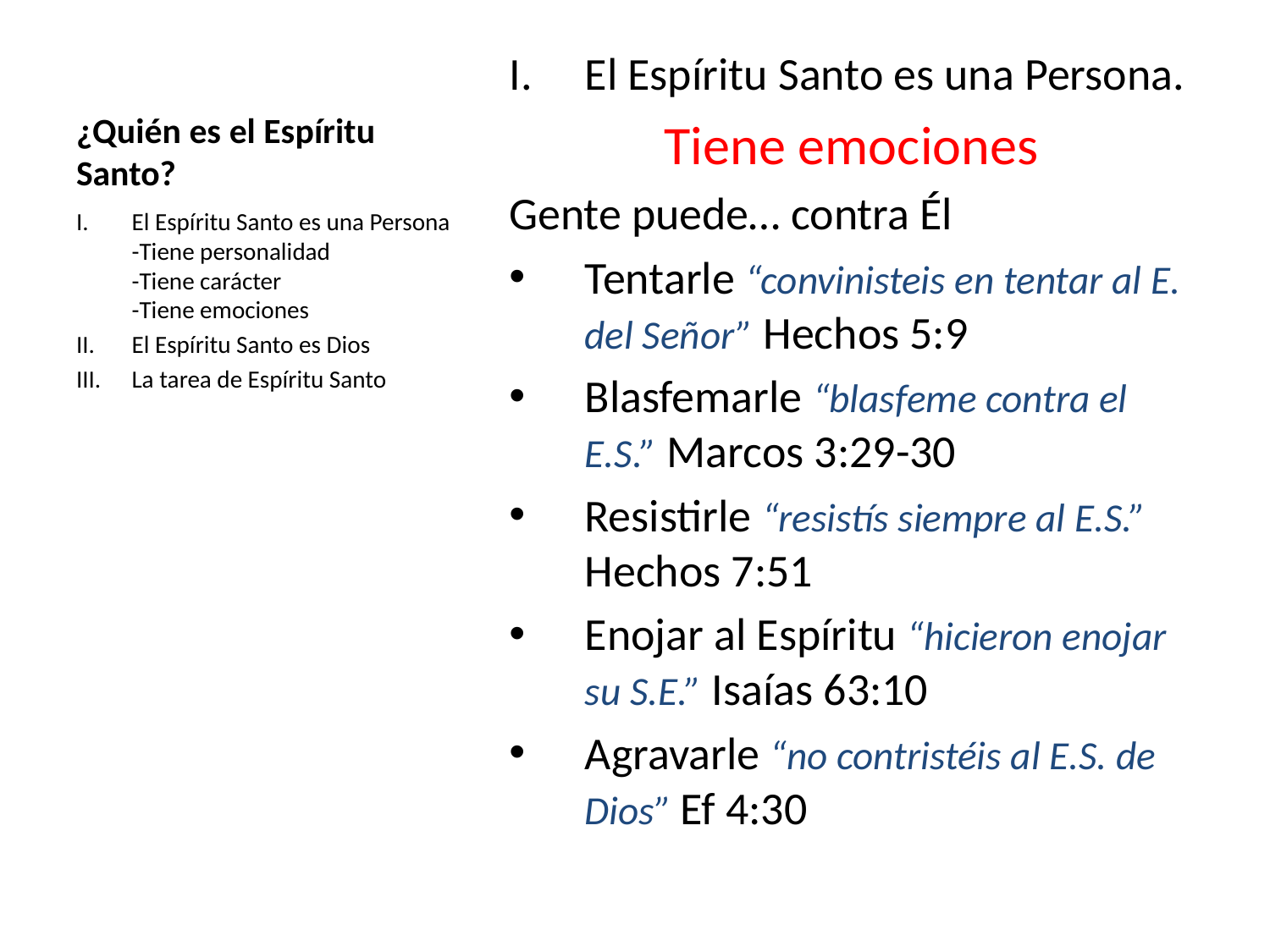

# ¿Quién es el Espíritu Santo?
El Espíritu Santo es una Persona.
Tiene emociones
Gente puede… contra Él
Tentarle “convinisteis en tentar al E. del Señor” Hechos 5:9
Blasfemarle “blasfeme contra el E.S.” Marcos 3:29-30
Resistirle “resistís siempre al E.S.”
Hechos 7:51
Enojar al Espíritu “hicieron enojar su S.E.” Isaías 63:10
Agravarle “no contristéis al E.S. de Dios” Ef 4:30
El Espíritu Santo es una Persona
-Tiene personalidad
-Tiene carácter
-Tiene emociones
El Espíritu Santo es Dios
La tarea de Espíritu Santo